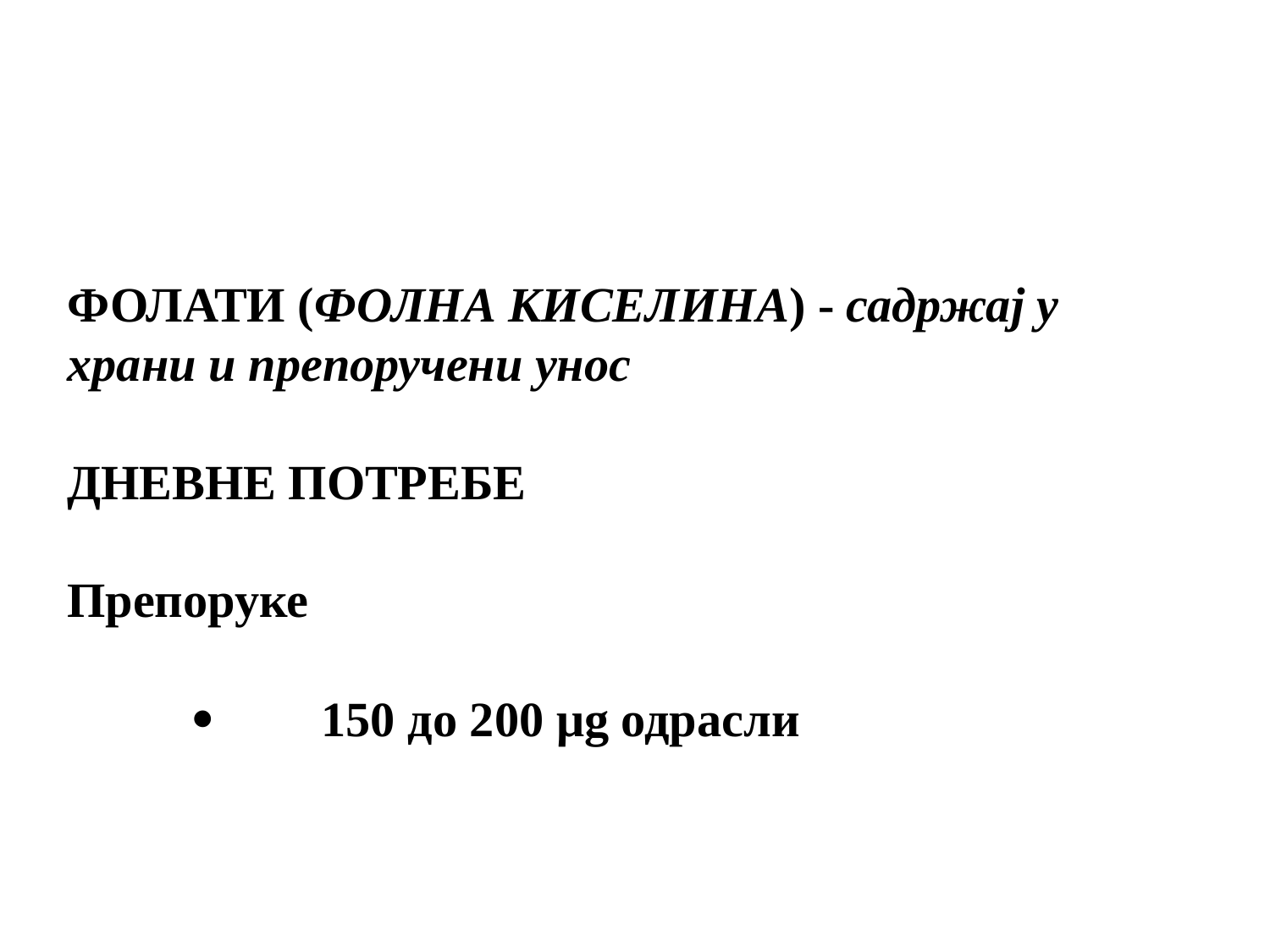

ФОЛАТИ (ФОЛНА КИСЕЛИНА) - садржај у храни и препоручени унос

ДНЕВНЕ ПОТРЕБЕ

Препоруке

•	150 до 200 μg одрасли